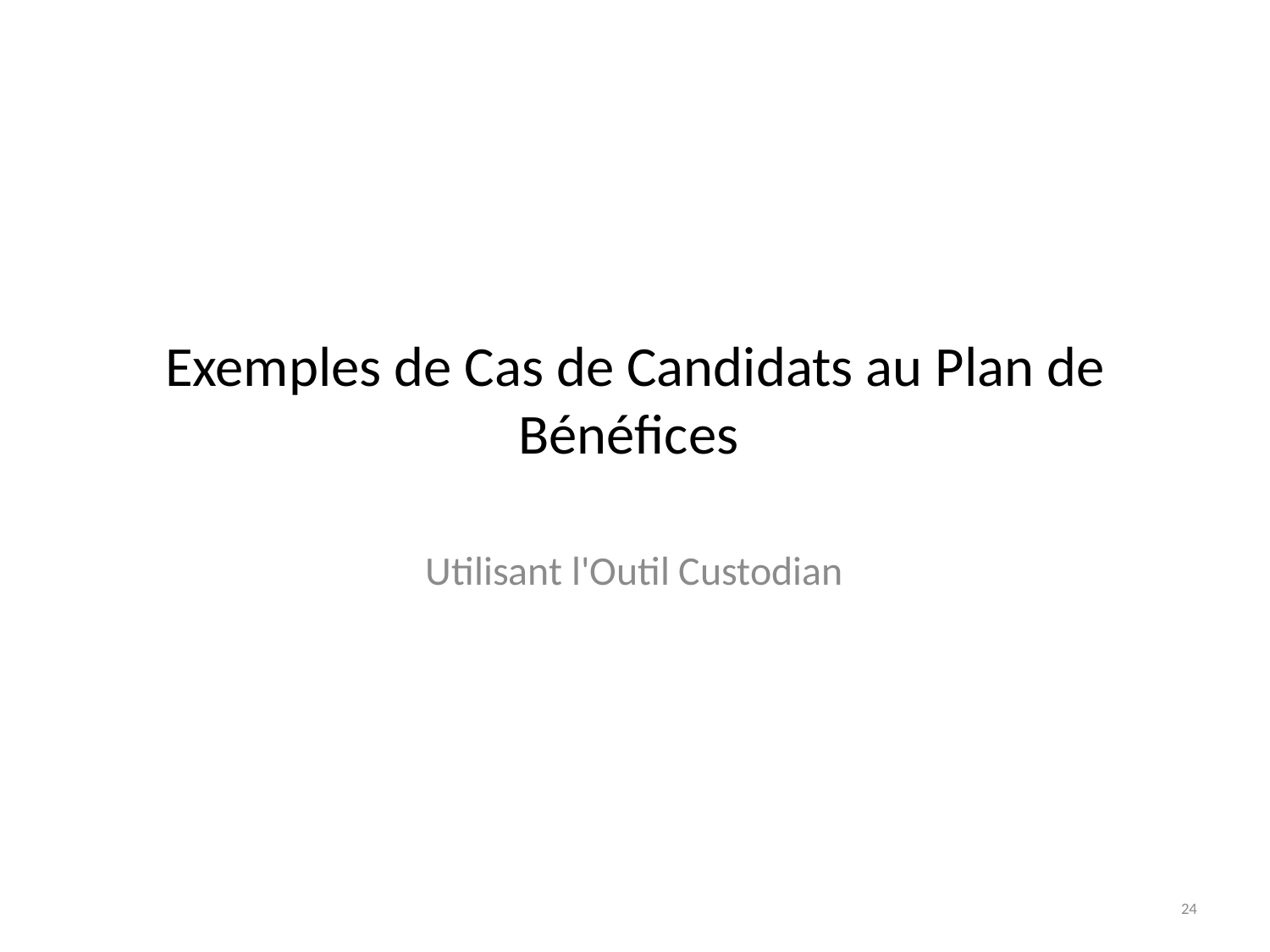

# Exemples de Cas de Candidats au Plan de Bénéfices
Utilisant l'Outil Custodian
24